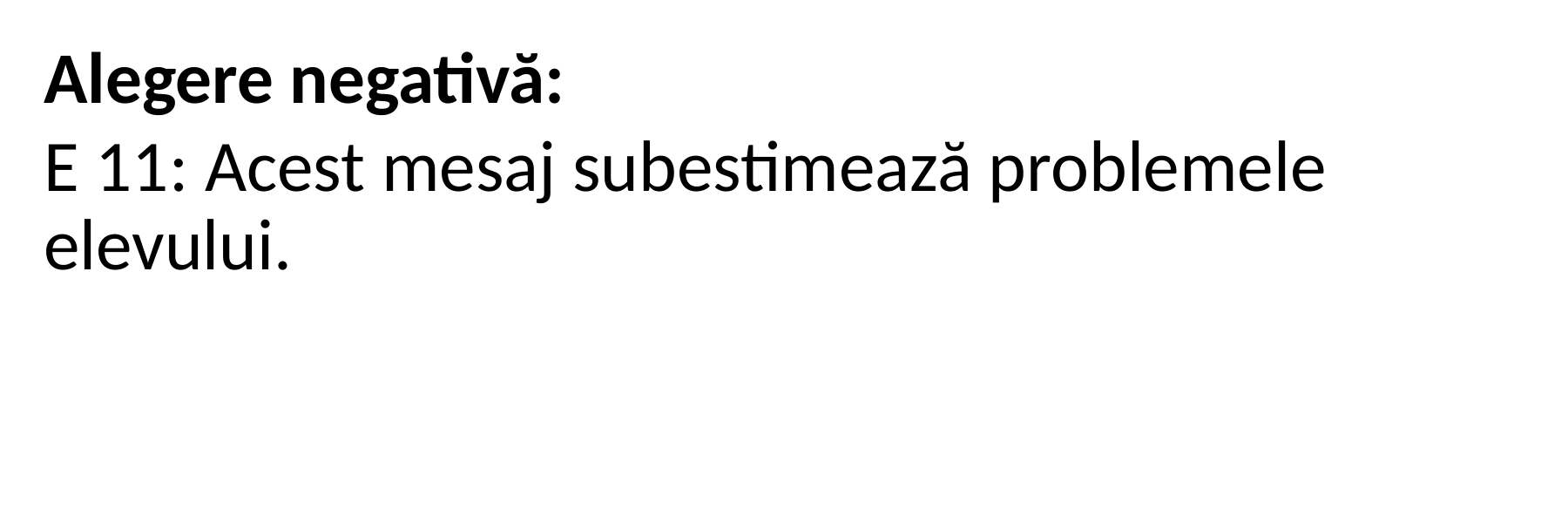

Alegere negativă:
E 11: Acest mesaj subestimează problemele elevului.